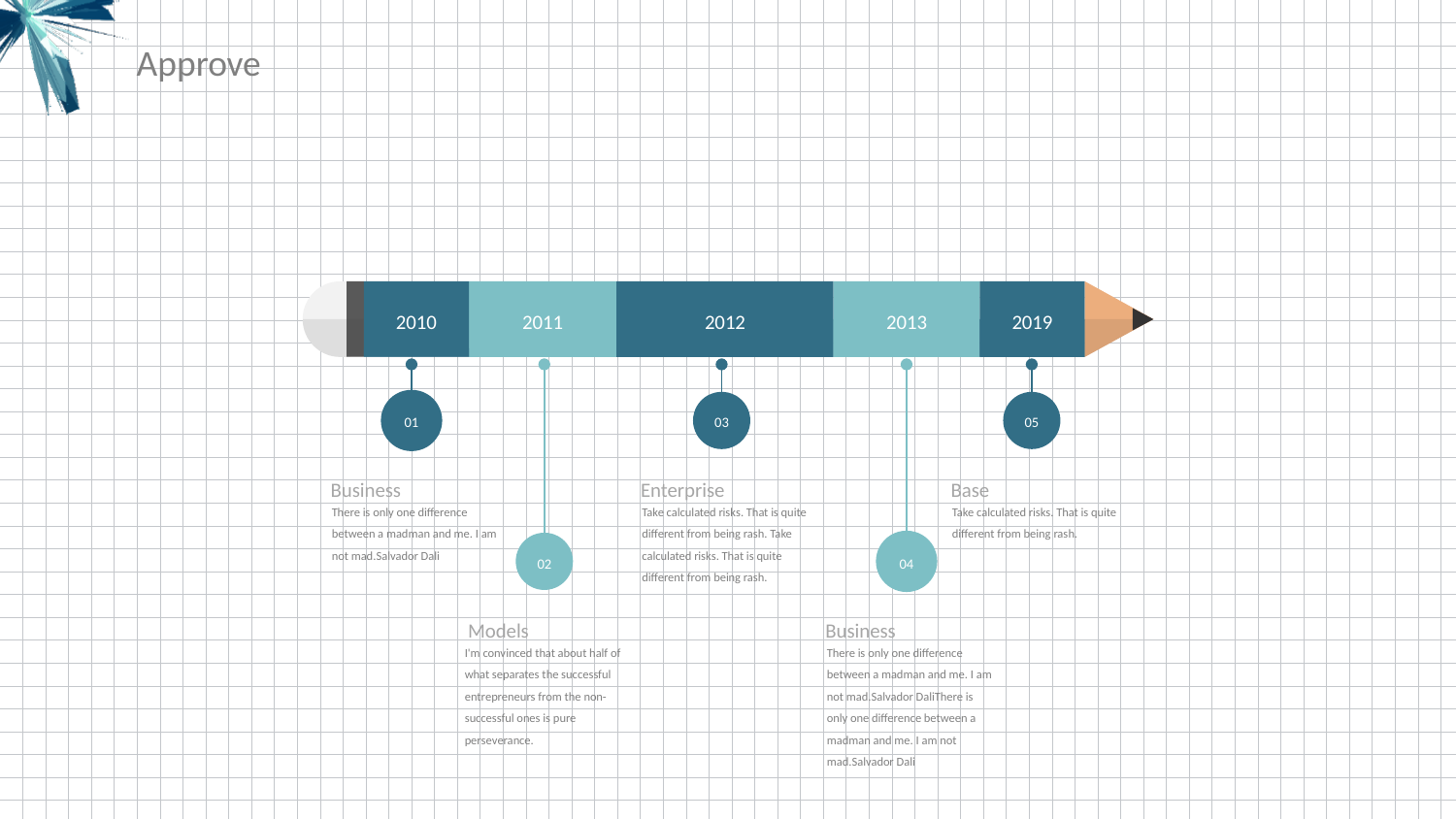

Approve

2010

2011

2012

2013

2019

01
02
03
04
05
Business
Enterprise
Base
There is only one difference between a madman and me. I am not mad.Salvador Dali
Take calculated risks. That is quite different from being rash. Take calculated risks. That is quite different from being rash.
Take calculated risks. That is quite different from being rash.
 Models
Business
I'm convinced that about half of what separates the successful entrepreneurs from the non-successful ones is pure perseverance.
There is only one difference between a madman and me. I am not mad.Salvador DaliThere is only one difference between a madman and me. I am not mad.Salvador Dali